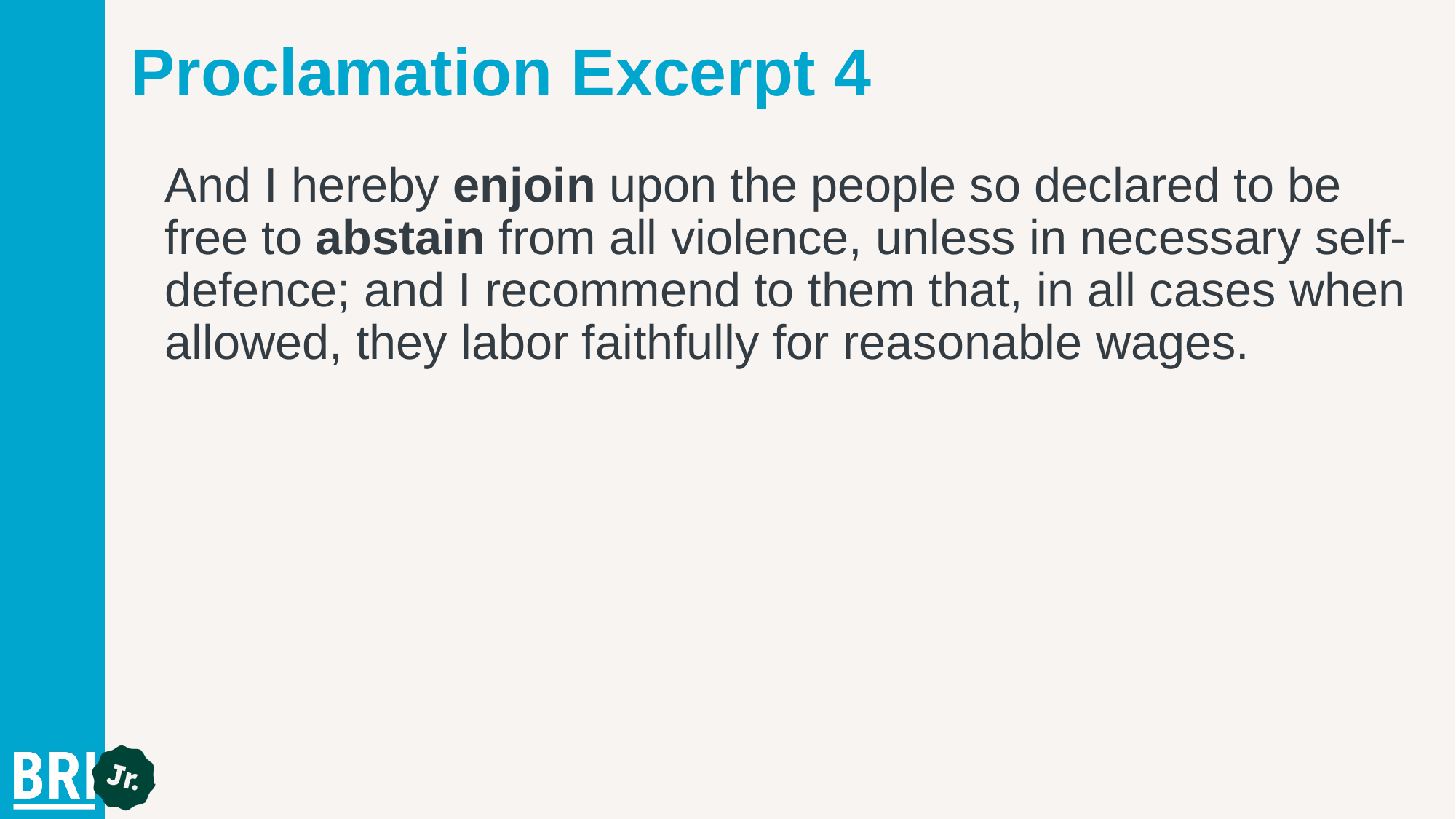

# Proclamation Excerpt 4
And I hereby enjoin upon the people so declared to be free to abstain from all violence, unless in necessary self-defence; and I recommend to them that, in all cases when allowed, they labor faithfully for reasonable wages.